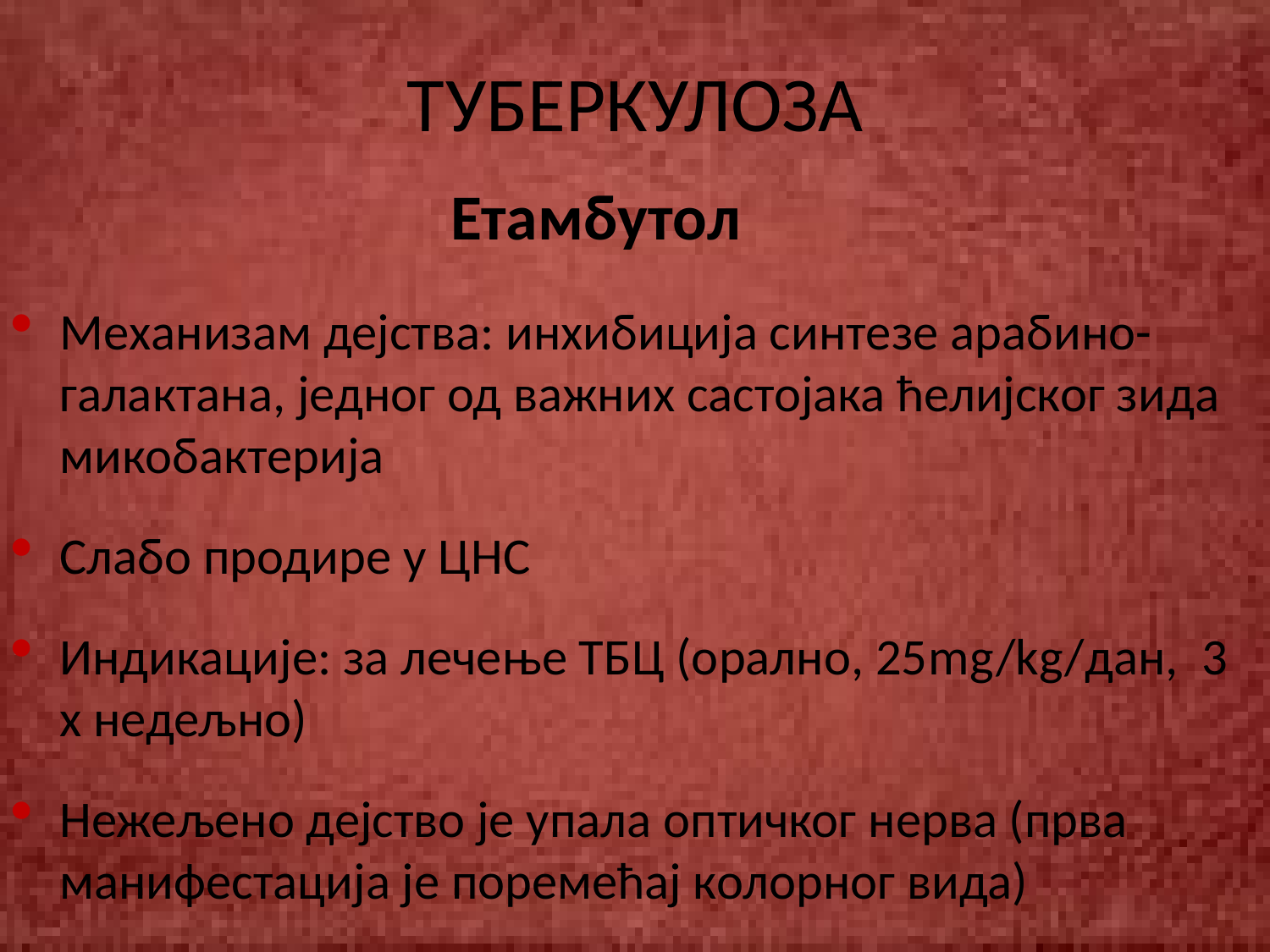

# ТУБЕРКУЛОЗА
                              Етамбутол

Механизам дејства: инхибиција синтезе арабино-галактана, једног од важних састојака ћелијског зида микобактерија

Слабо продире у ЦНС

Индикације: за лечење ТБЦ (орално, 25mg/kg/дан,  3 х недељно)

Нежељено дејство је упала оптичког нерва (прва манифестација је поремећај колорног вида)